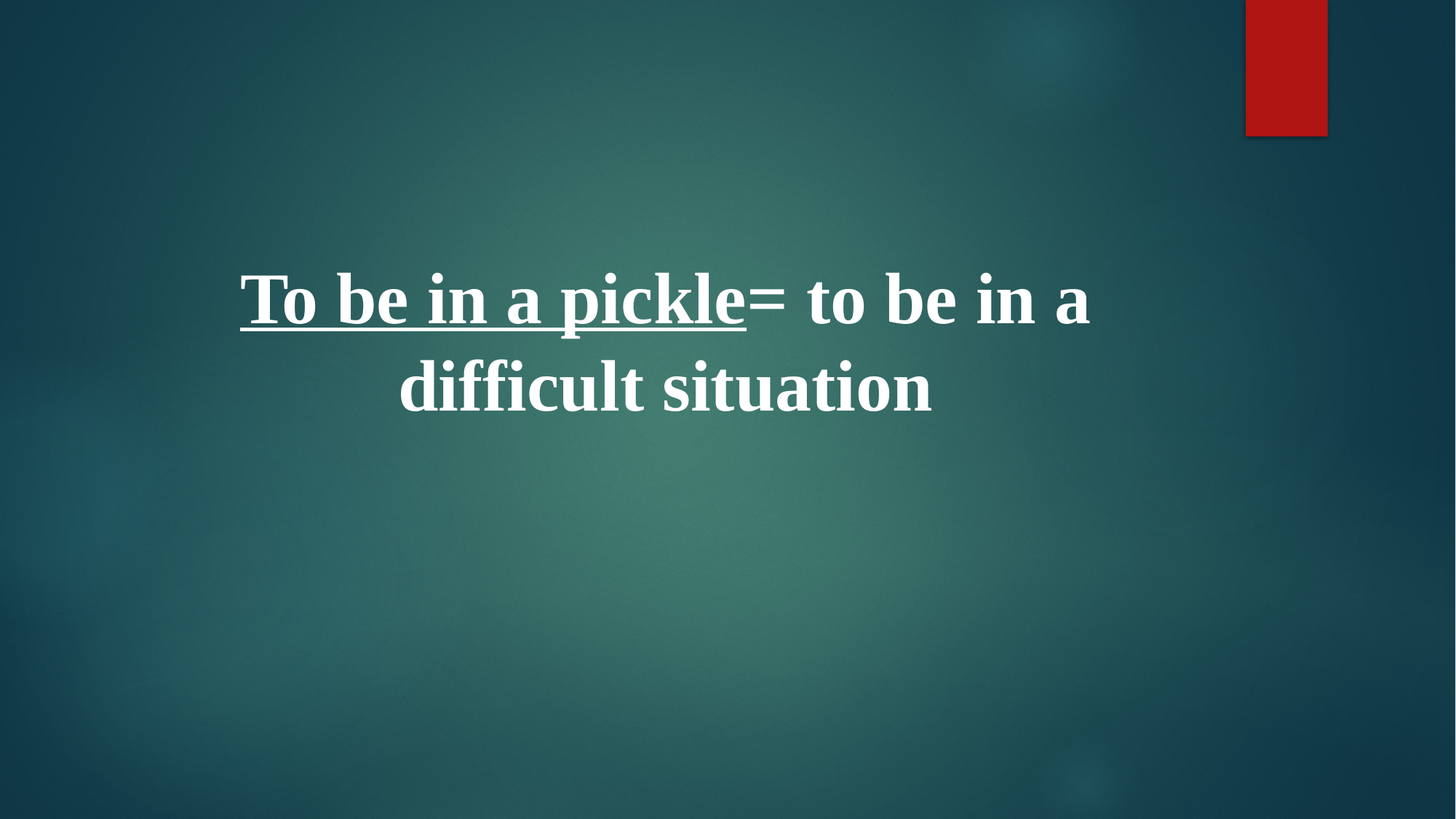

To be in a pickle= to be in a difficult situation